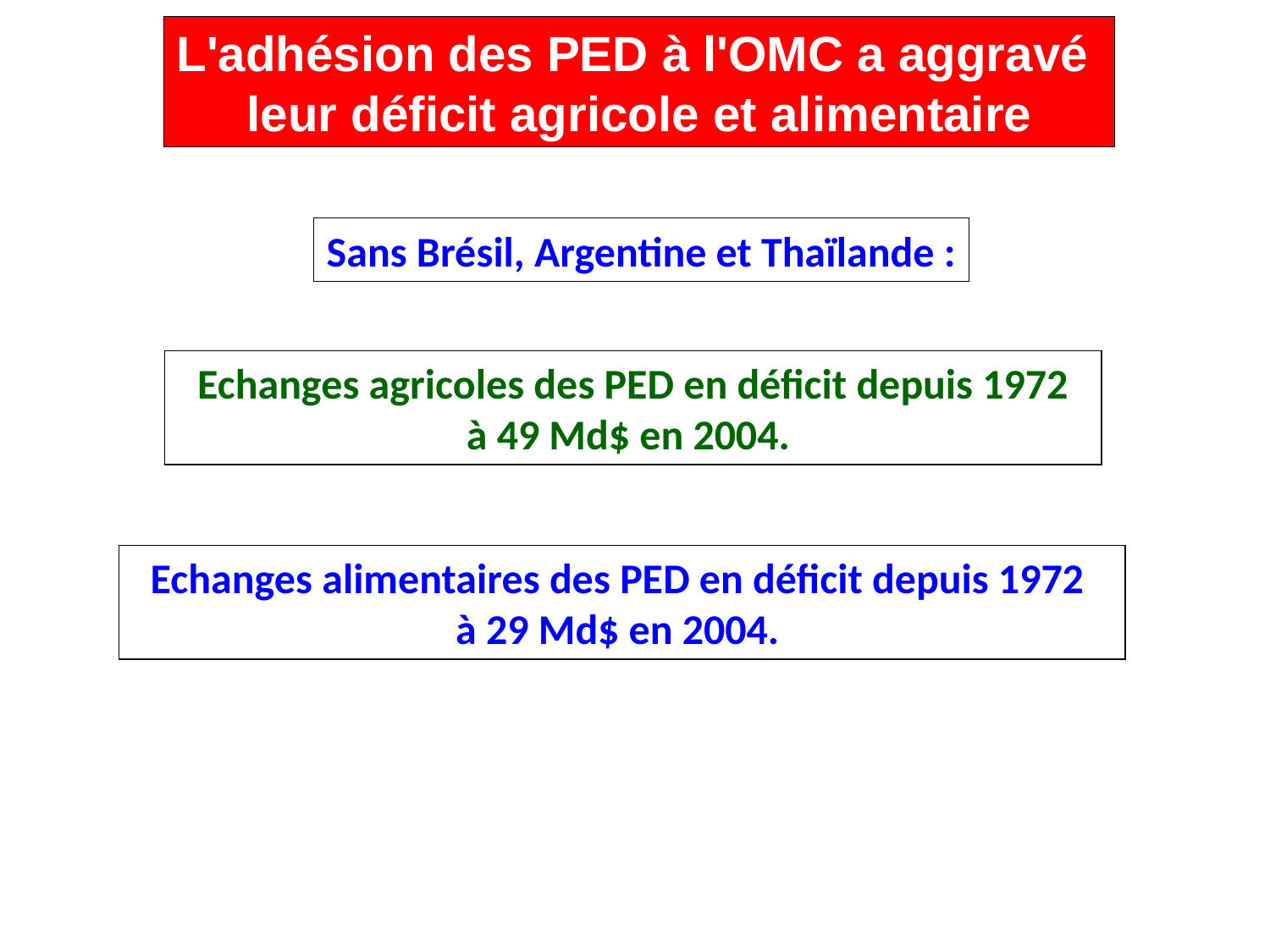

L'adhésion des PED à l'OMC a aggravé
leur déficit agricole et alimentaire
Sans Brésil, Argentine et Thaïlande :
Echanges agricoles des PED en déficit depuis 1972
à 49 Md$ en 2004.
Echanges alimentaires des PED en déficit depuis 1972
à 29 Md$ en 2004.